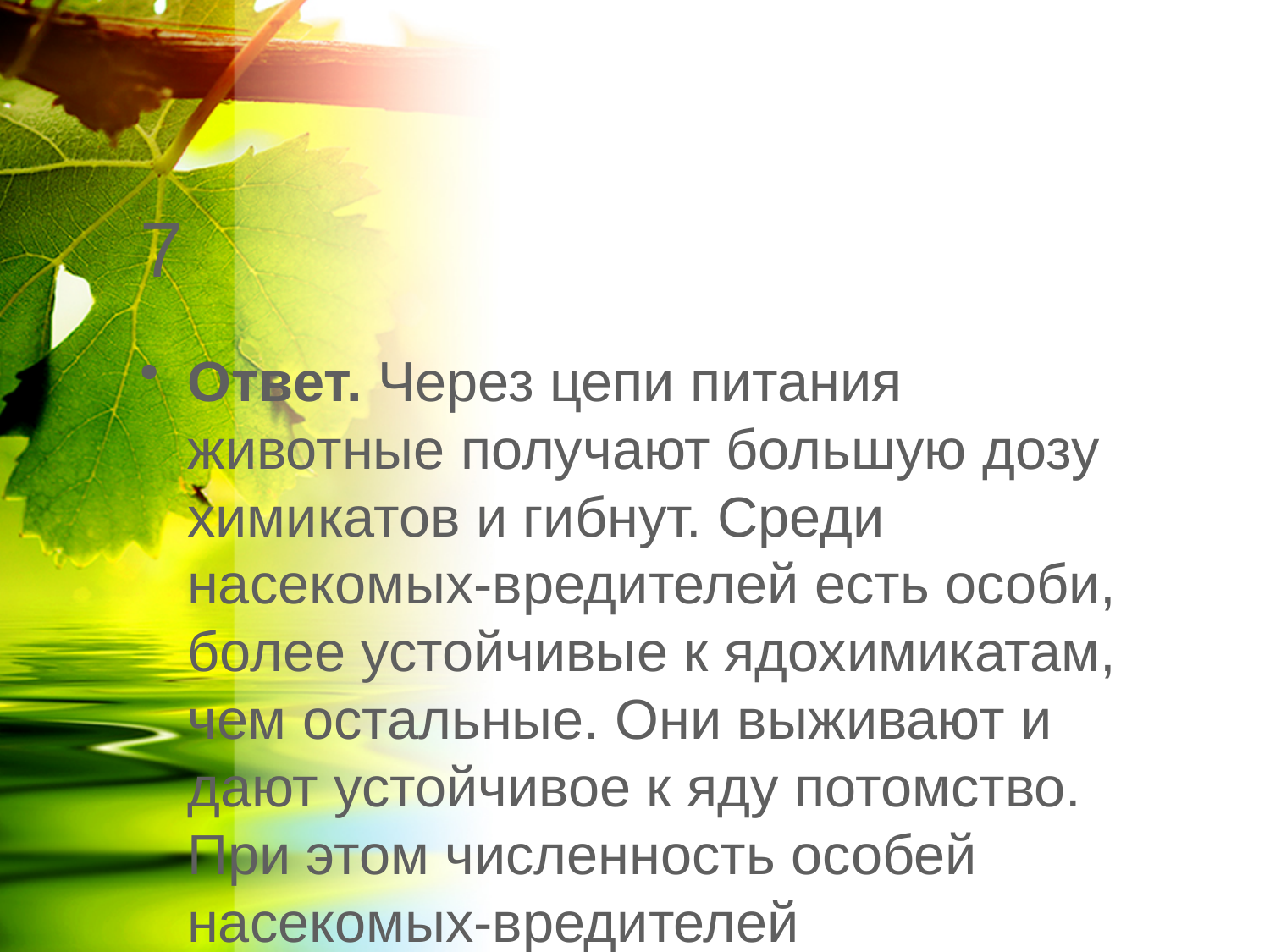

# 7
Ответ. Через цепи питания животные получают большую дозу химикатов и гибнут. Среди насекомых-вредителей есть особи, более устойчивые к ядохимикатам, чем остальные. Они выживают и дают устойчивое к яду потомство. При этом численность особей насекомых-вредителей восстанавливается очень быстро, так как яды вызывают гибель естественных врагов.